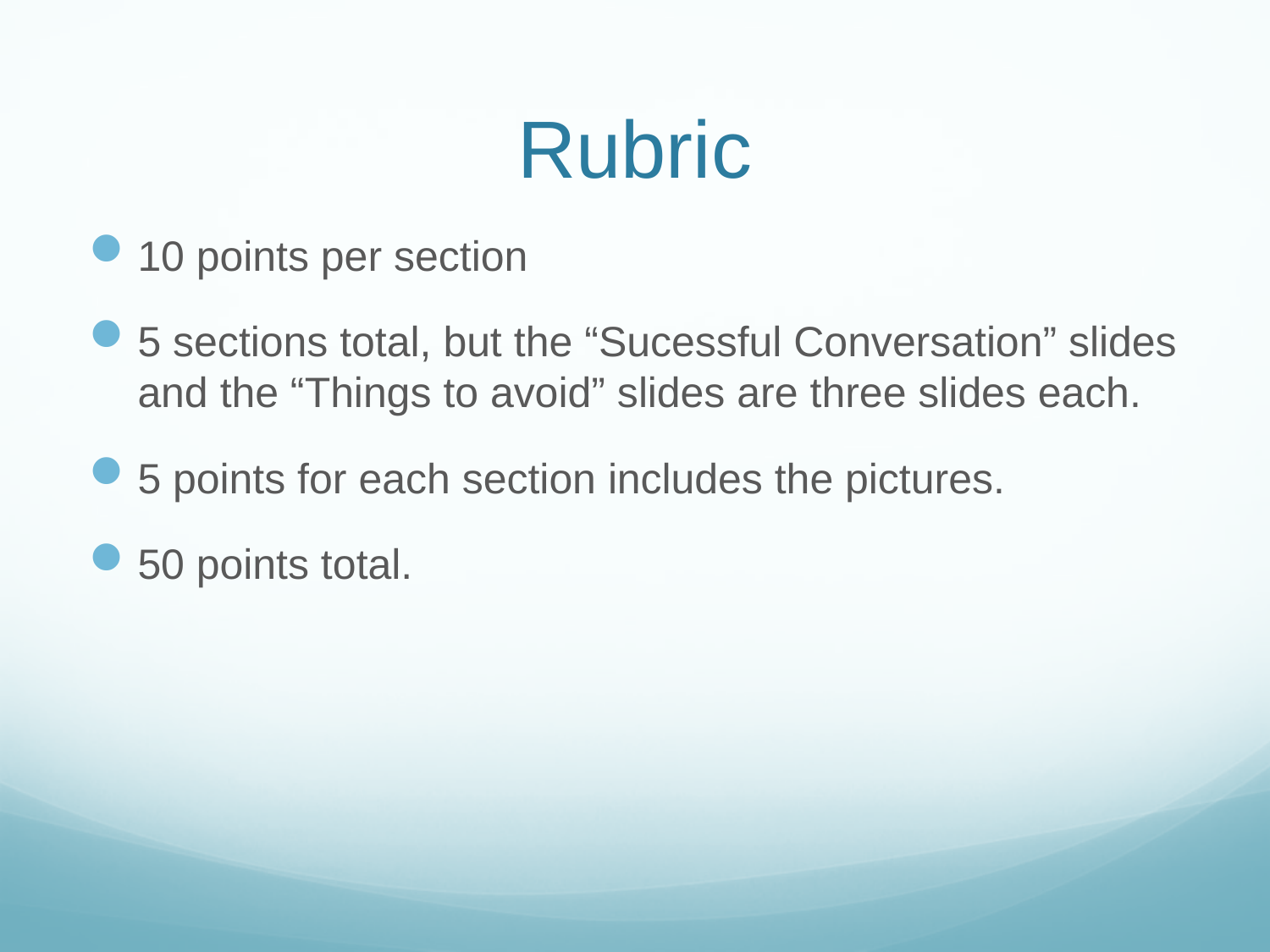

# Rubric
10 points per section
5 sections total, but the “Sucessful Conversation” slides and the “Things to avoid” slides are three slides each.
5 points for each section includes the pictures.
50 points total.